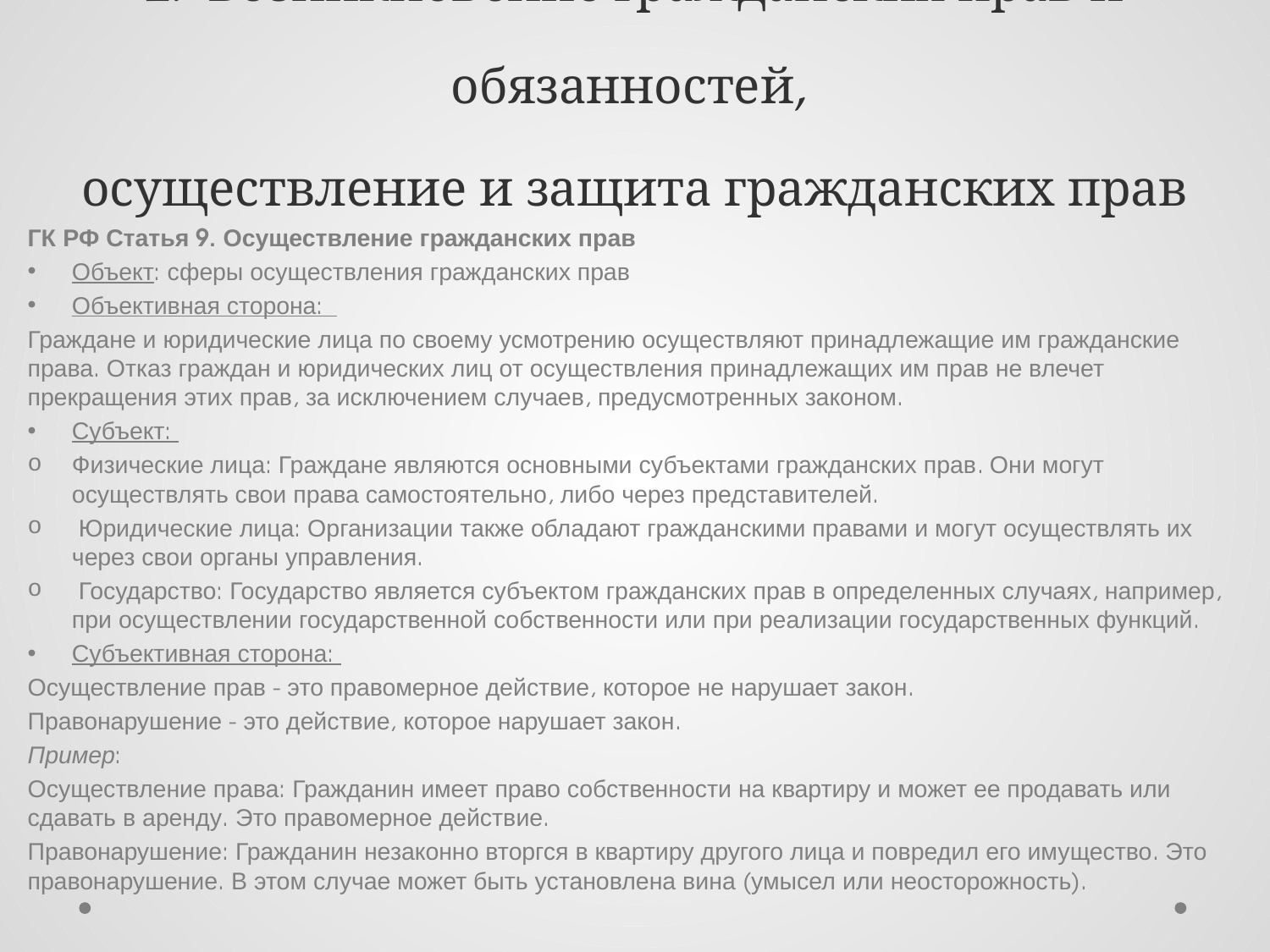

# 2.  Возникновение гражданских прав и обязанностей, осуществление и защита гражданских прав
ГК РФ Статья 9. Осуществление гражданских прав
Объект: сферы осуществления гражданских прав
Объективная сторона:
Граждане и юридические лица по своему усмотрению осуществляют принадлежащие им гражданские права. Отказ граждан и юридических лиц от осуществления принадлежащих им прав не влечет прекращения этих прав, за исключением случаев, предусмотренных законом.
Субъект:
Физические лица: Граждане являются основными субъектами гражданских прав. Они могут осуществлять свои права самостоятельно, либо через представителей.
 Юридические лица: Организации также обладают гражданскими правами и могут осуществлять их через свои органы управления.
 Государство: Государство является субъектом гражданских прав в определенных случаях, например, при осуществлении государственной собственности или при реализации государственных функций.
Субъективная сторона:
Осуществление прав - это правомерное действие, которое не нарушает закон.
Правонарушение - это действие, которое нарушает закон.
Пример:
Осуществление права: Гражданин имеет право собственности на квартиру и может ее продавать или сдавать в аренду. Это правомерное действие.
Правонарушение: Гражданин незаконно вторгся в квартиру другого лица и повредил его имущество. Это правонарушение. В этом случае может быть установлена вина (умысел или неосторожность).